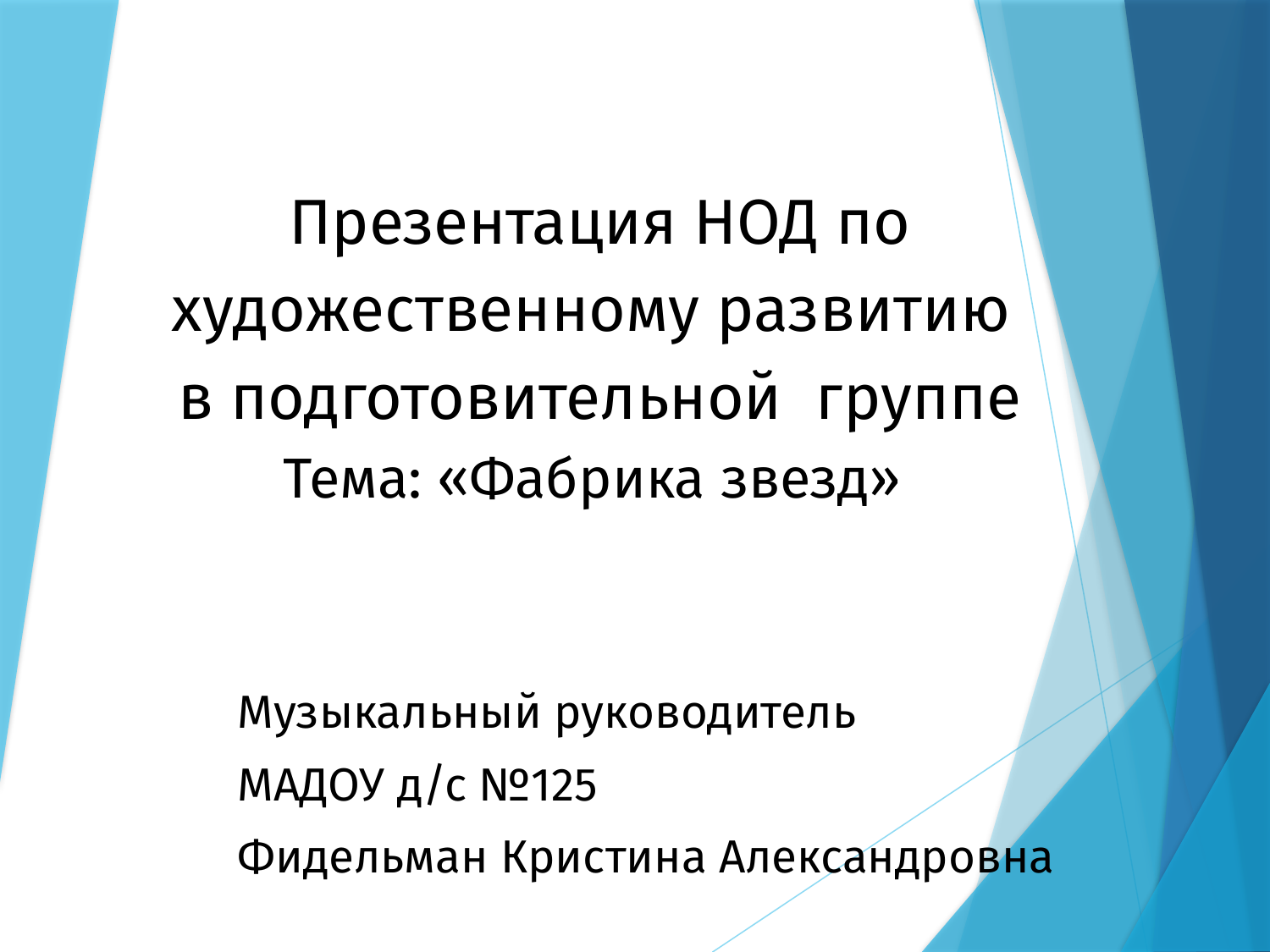

# Презентация НОД по художественному развитию в подготовительной  группе Тема: «Фабрика звезд»
Музыкальный руководитель
МАДОУ д/с №125
Фидельман Кристина Александровна